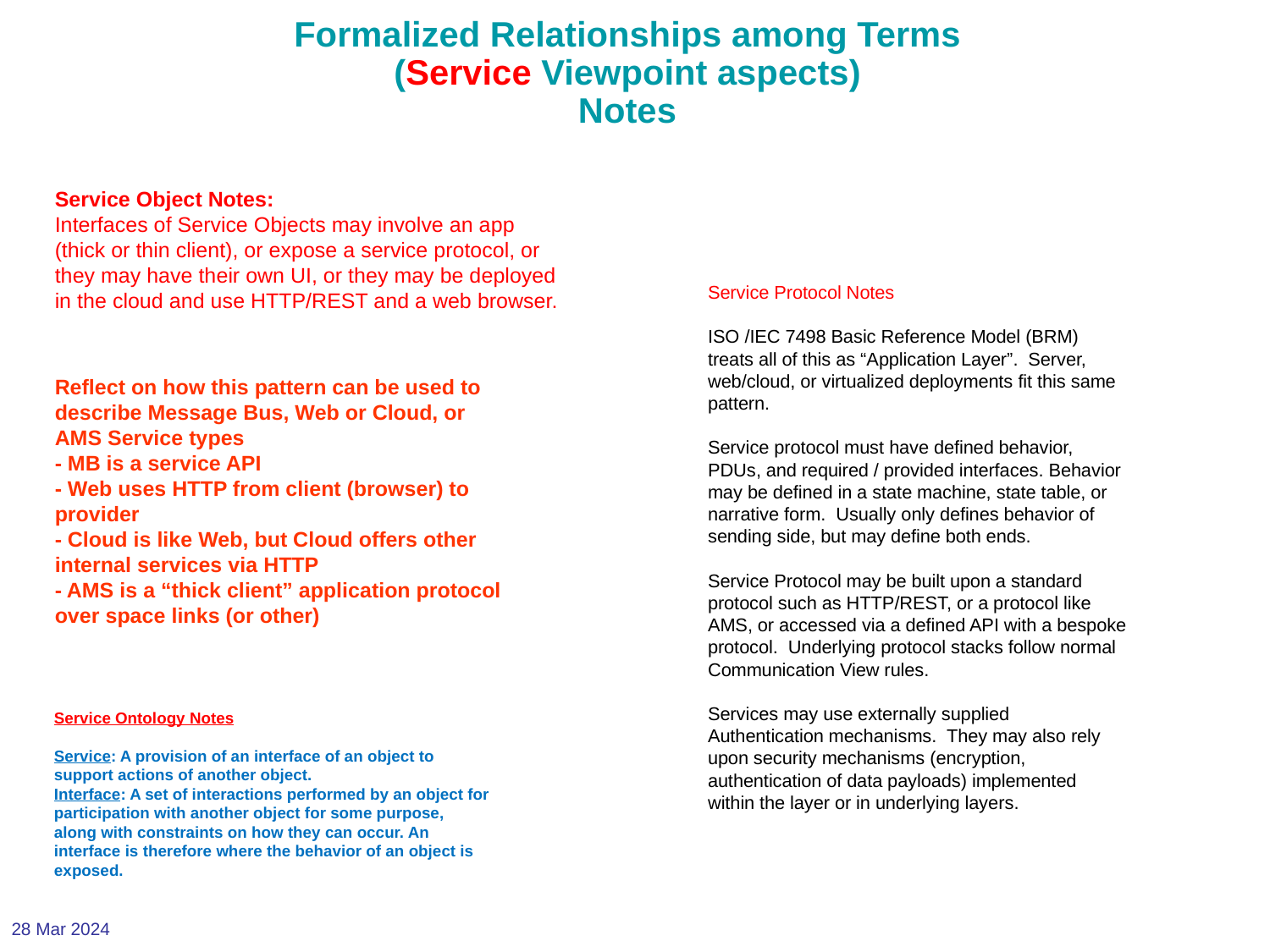

Formalized Relationships among Terms
(Service Viewpoint aspects)
Notes
Service Object Notes:
Interfaces of Service Objects may involve an app (thick or thin client), or expose a service protocol, or they may have their own UI, or they may be deployed in the cloud and use HTTP/REST and a web browser.
Service Protocol Notes

ISO /IEC 7498 Basic Reference Model (BRM) treats all of this as “Application Layer”.  Server, web/cloud, or virtualized deployments fit this same pattern.

Service protocol must have defined behavior, PDUs, and required / provided interfaces. Behavior may be defined in a state machine, state table, or narrative form.  Usually only defines behavior of sending side, but may define both ends.

Service Protocol may be built upon a standard protocol such as HTTP/REST, or a protocol like AMS, or accessed via a defined API with a bespoke protocol.  Underlying protocol stacks follow normal Communication View rules.

Services may use externally supplied Authentication mechanisms.  They may also rely upon security mechanisms (encryption, authentication of data payloads) implemented within the layer or in underlying layers.
Reflect on how this pattern can be used to describe Message Bus, Web or Cloud, or AMS Service types
- MB is a service API
- Web uses HTTP from client (browser) to provider
- Cloud is like Web, but Cloud offers other internal services via HTTP
- AMS is a “thick client” application protocol over space links (or other)

Service Ontology Notes

Service: A provision of an interface of an object to support actions of another object.
Interface: A set of interactions performed by an object for participation with another object for some purpose, along with constraints on how they can occur. An interface is therefore where the behavior of an object is exposed.
28 Mar 2024